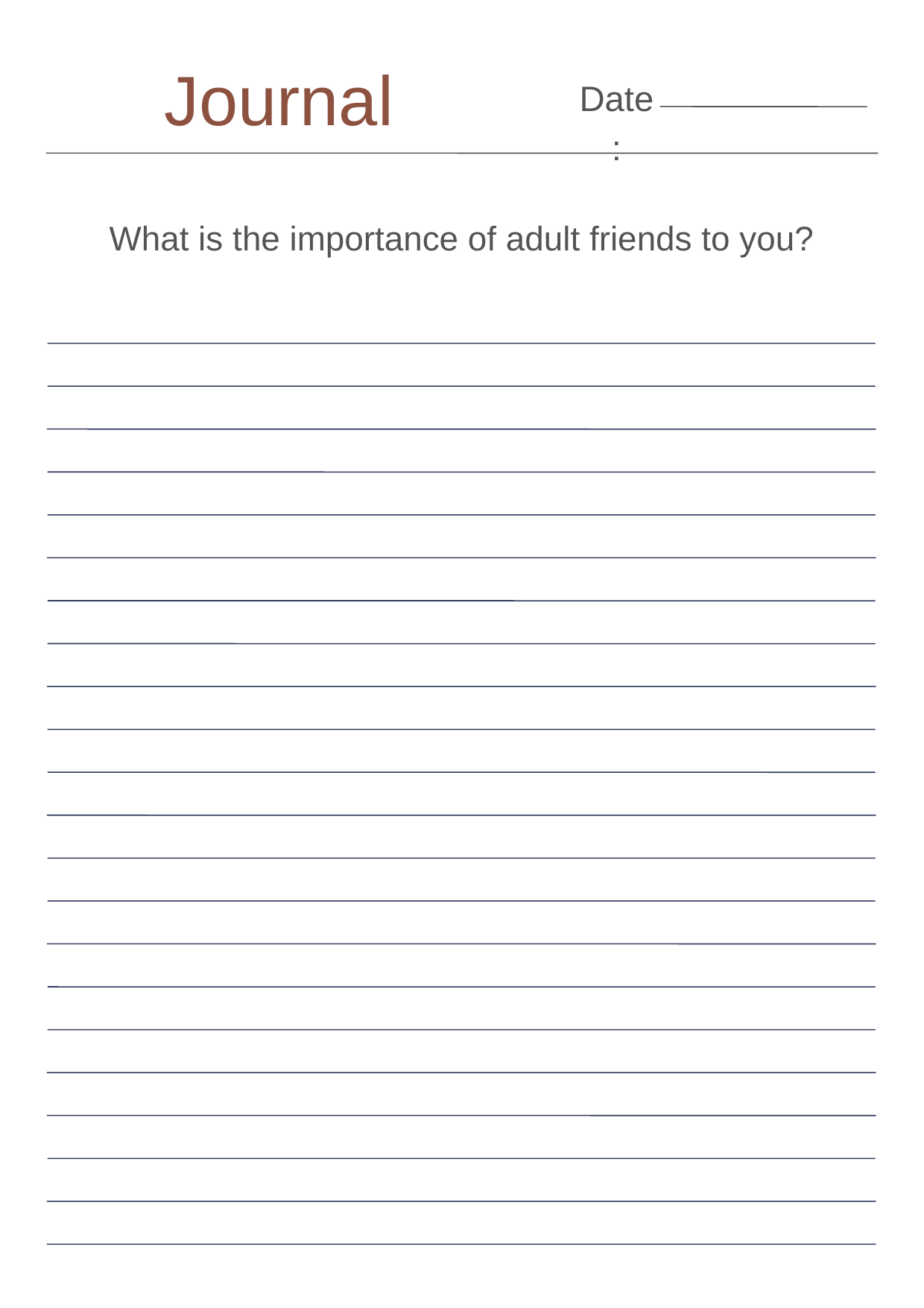

Journal
Date:

What is the importance of adult friends to you?